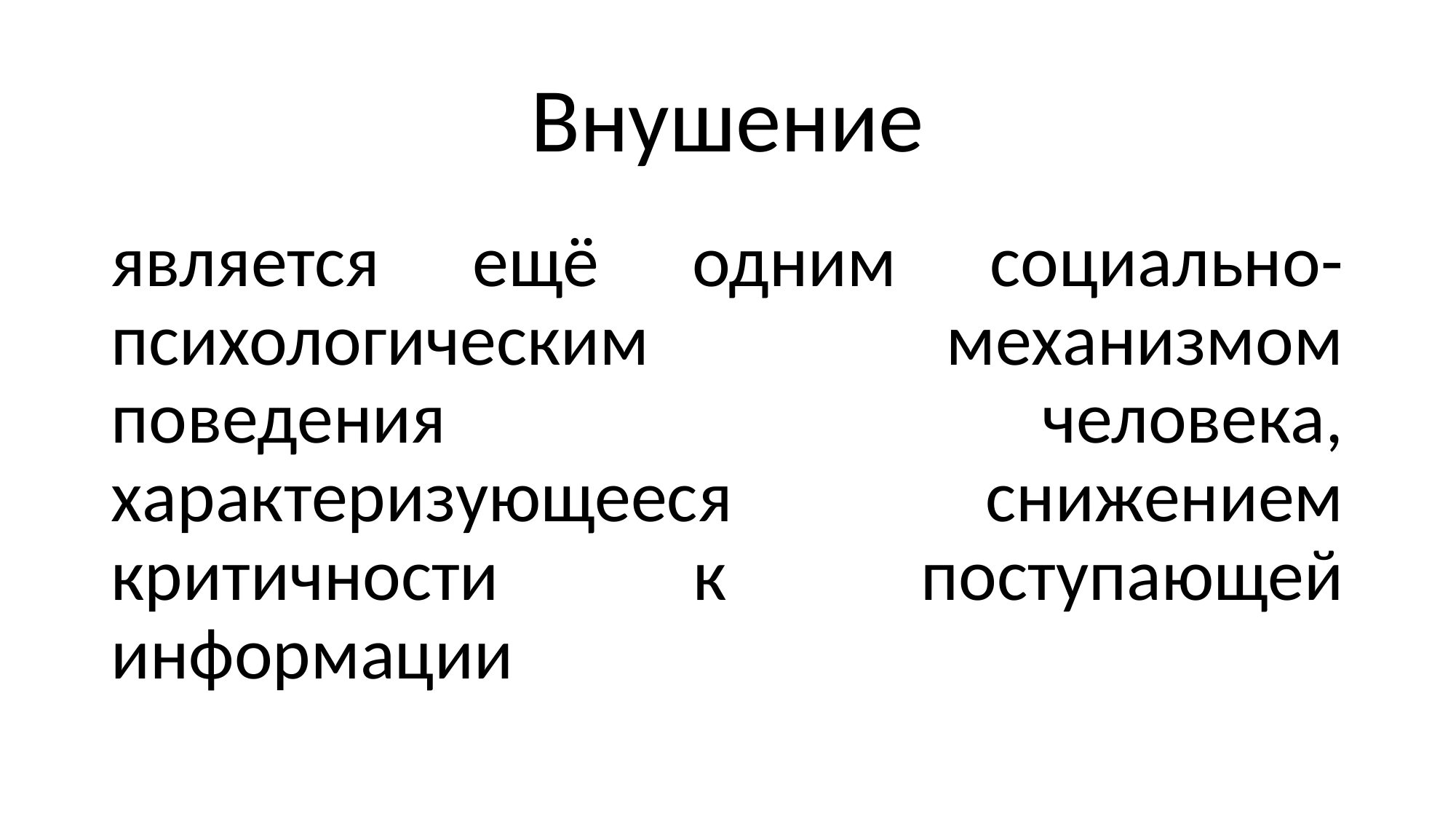

# Внушение
является ещё одним социально-психологическим механизмом поведения человека, характеризующееся снижением критичности к поступающей информации